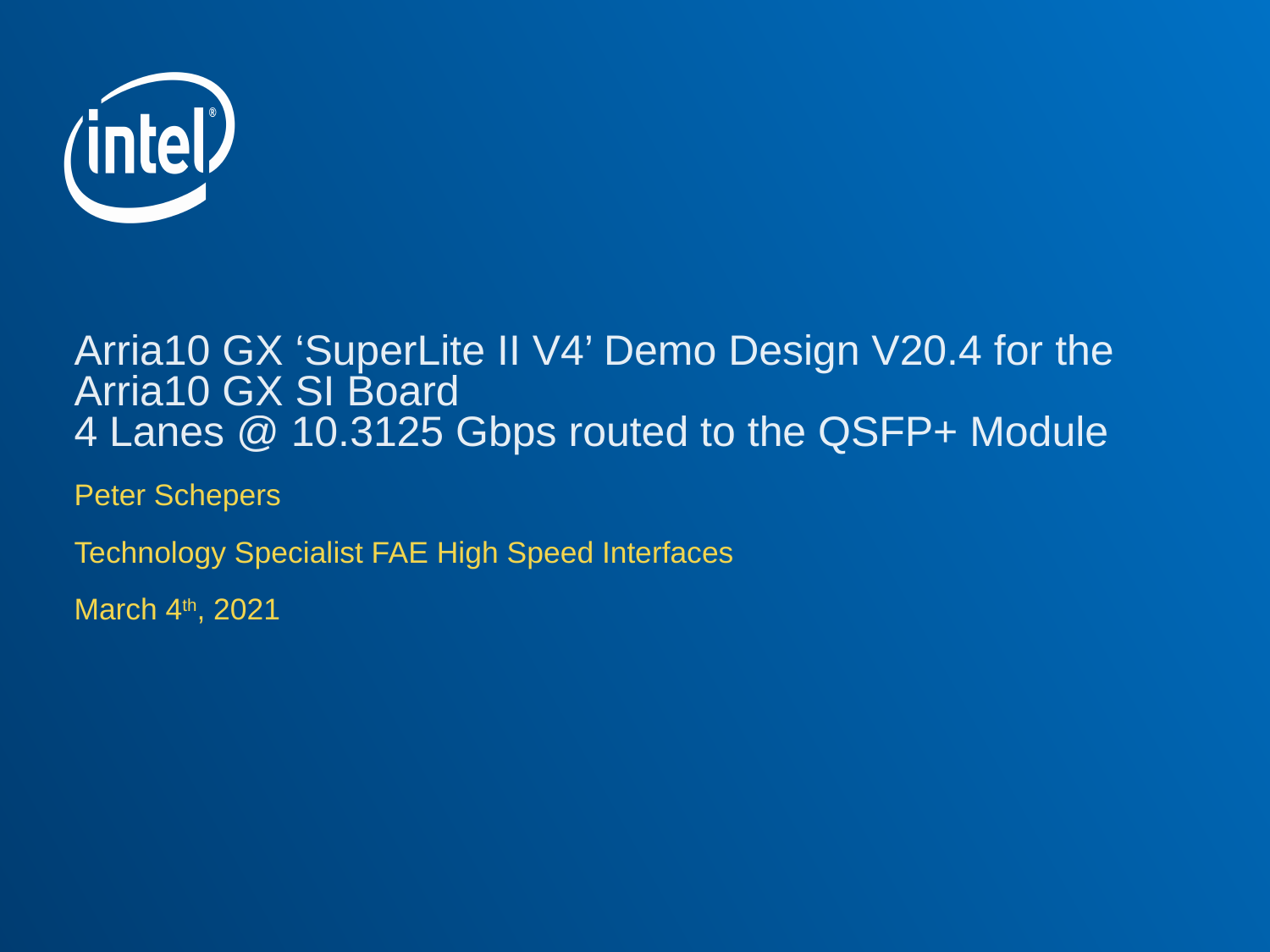

# Arria10 GX ‘SuperLite II V4’ Demo Design V20.4 for the Arria10 GX SI Board 4 Lanes @ 10.3125 Gbps routed to the QSFP+ Module
Peter Schepers
Technology Specialist FAE High Speed Interfaces
March 4th, 2021